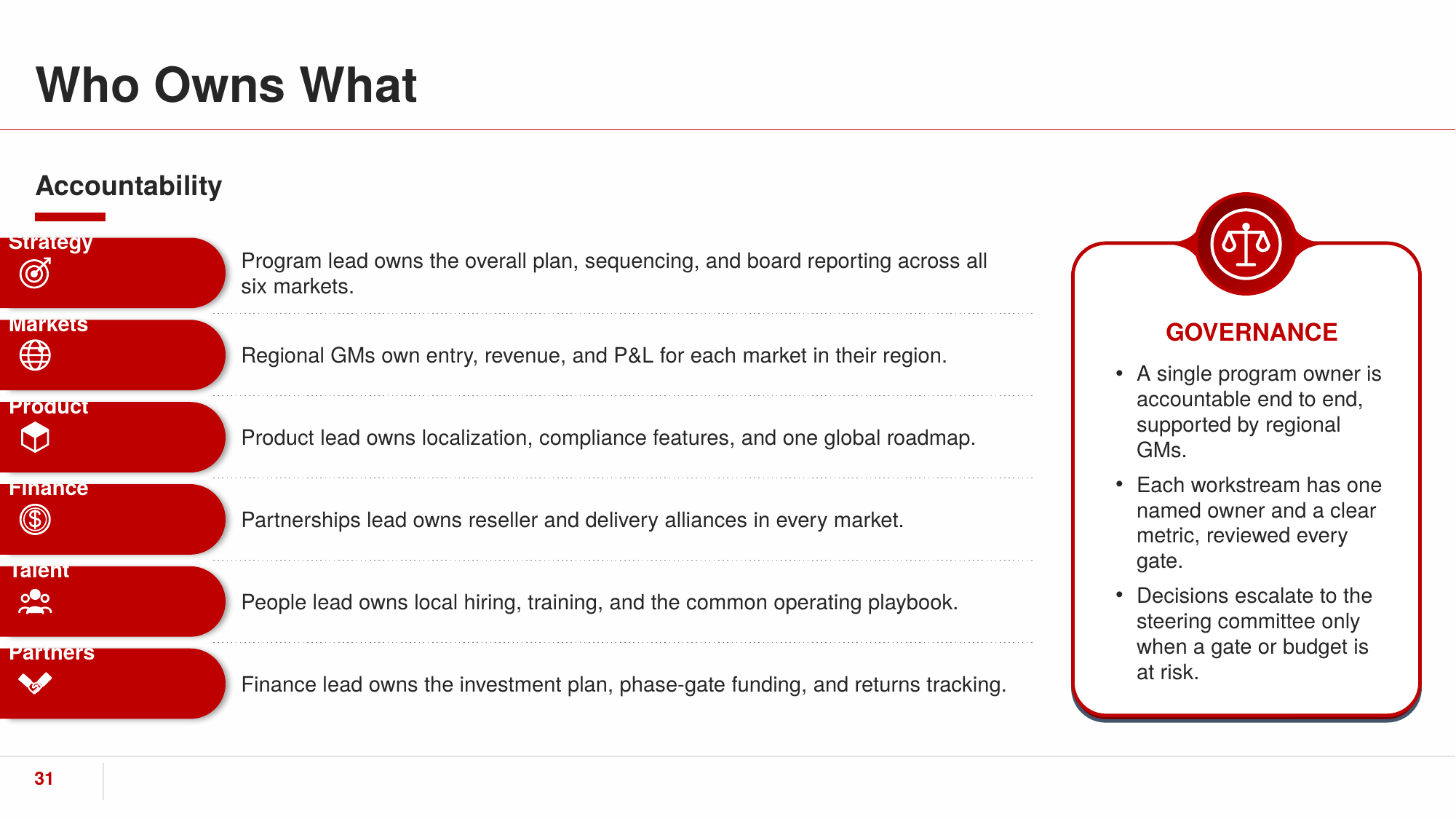

# Who Owns What
Accountability

Program lead owns the overall plan, sequencing, and board reporting across all six markets.

Strategy

GOVERNANCE

Regional GMs own entry, revenue, and P&L for each market in their region.
Markets

A single program owner is accountable end to end, supported by regional GMs.
Each workstream has one named owner and a clear metric, reviewed every gate.
Decisions escalate to the steering committee only when a gate or budget is at risk.

Product lead owns localization, compliance features, and one global roadmap.
Product

Partnerships lead owns reseller and delivery alliances in every market.
Finance

People lead owns local hiring, training, and the common operating playbook.
Talent

Finance lead owns the investment plan, phase-gate funding, and returns tracking.
Partners

31